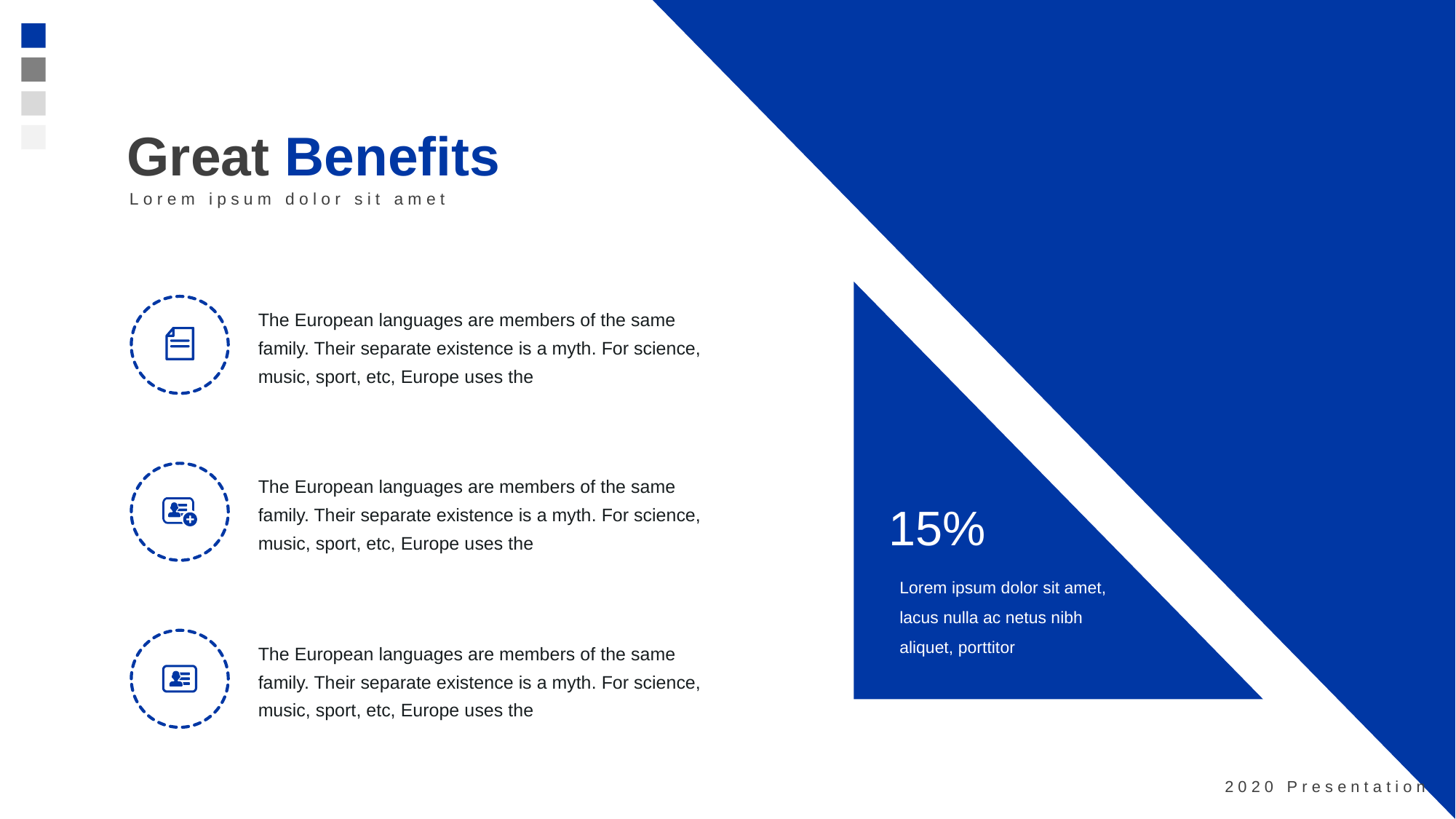

Great Benefits
Lorem ipsum dolor sit amet

The European languages are members of the same family. Their separate existence is a myth. For science, music, sport, etc, Europe uses the

The European languages are members of the same family. Their separate existence is a myth. For science, music, sport, etc, Europe uses the
15%

Lorem ipsum dolor sit amet, lacus nulla ac netus nibh aliquet, porttitor

The European languages are members of the same family. Their separate existence is a myth. For science, music, sport, etc, Europe uses the

2020 Presentation